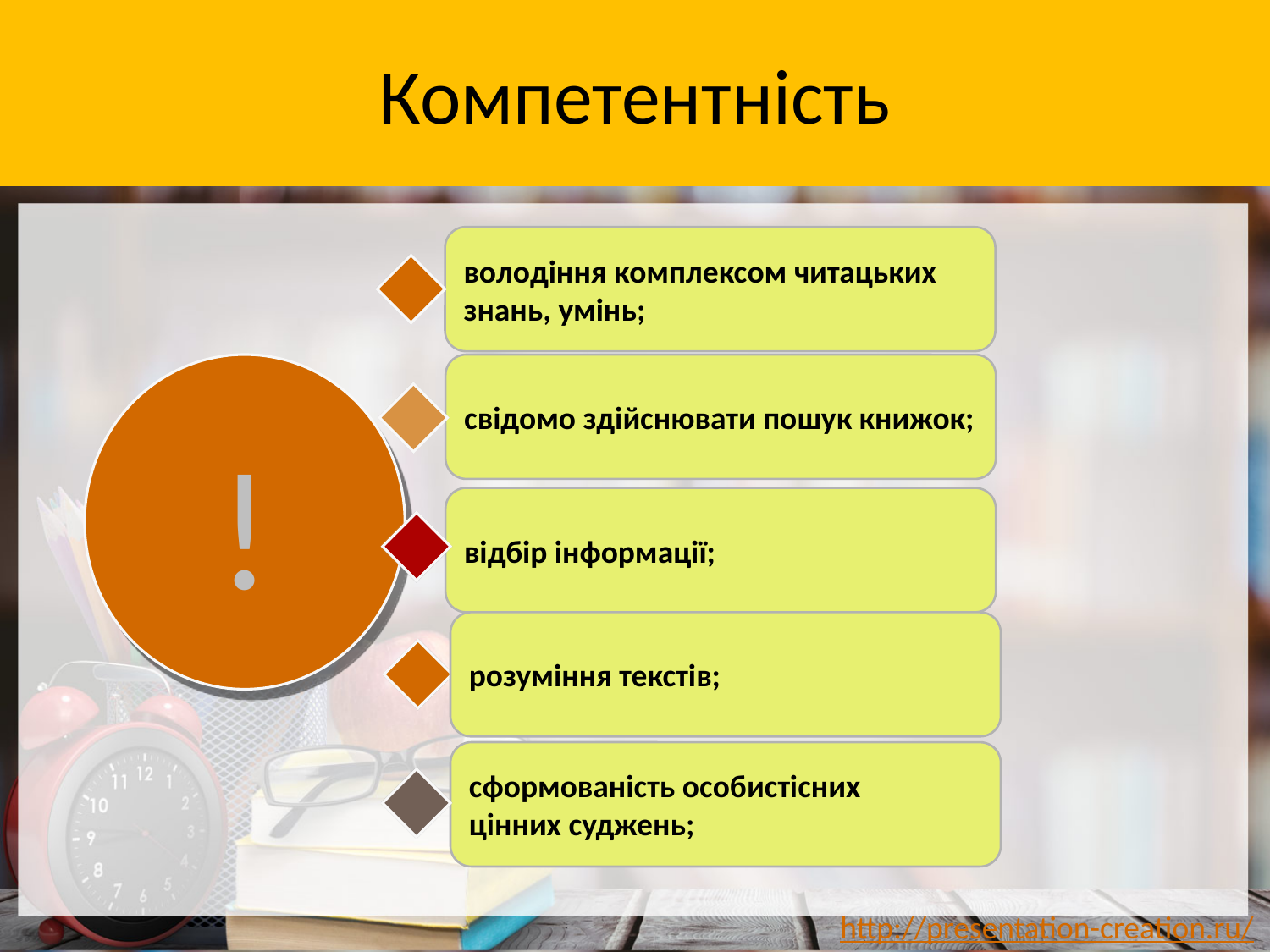

# Компетентність
володіння комплексом читацьких
знань, умінь;

!
свідомо здійснювати пошук книжок;
 Описание содержимого
  Описание содержимого

відбір інформації;

розуміння текстів;

сформованість особистісних
цінних суджень;